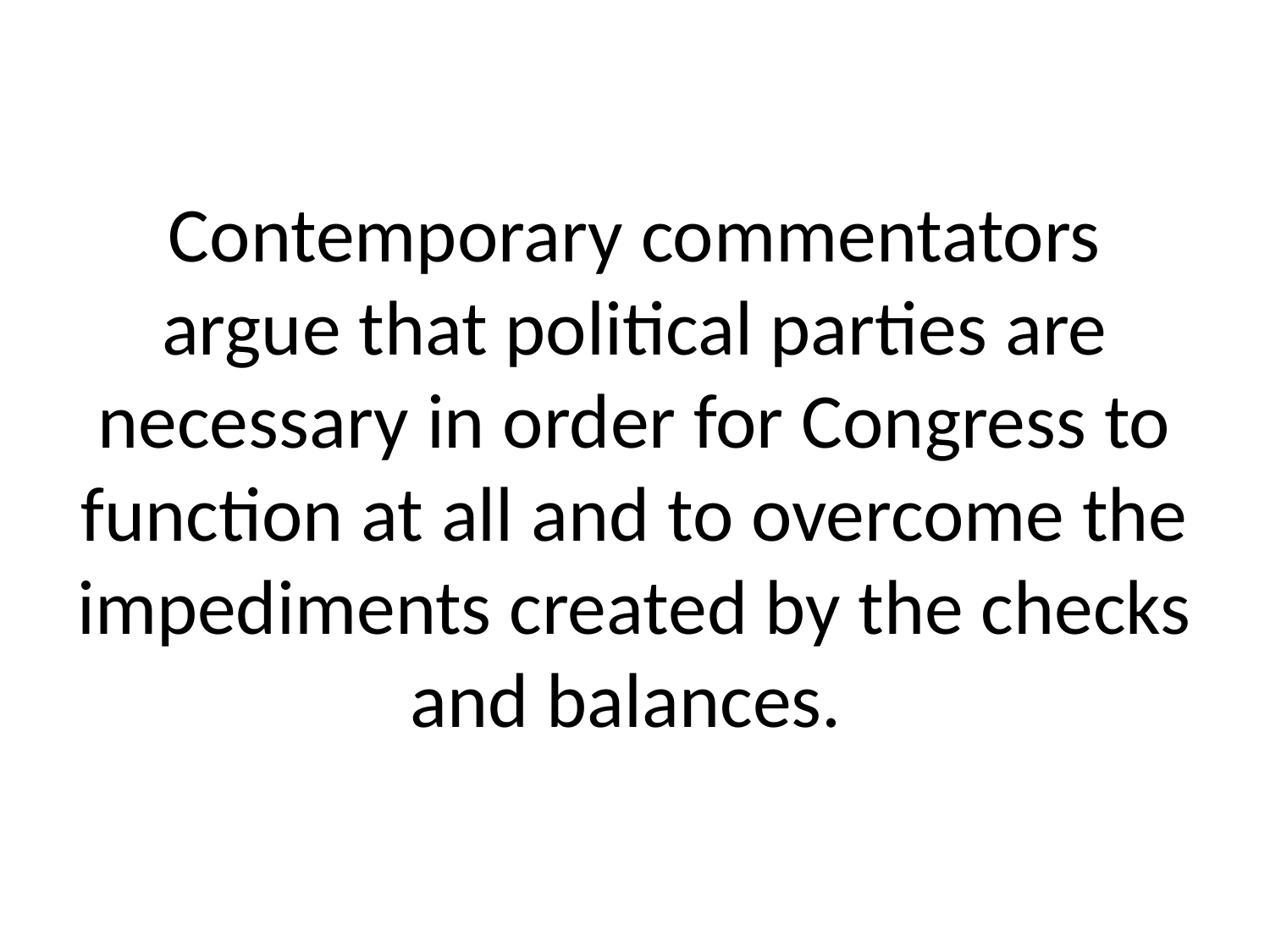

# Contemporary commentators argue that political parties are necessary in order for Congress to function at all and to overcome the impediments created by the checks and balances.